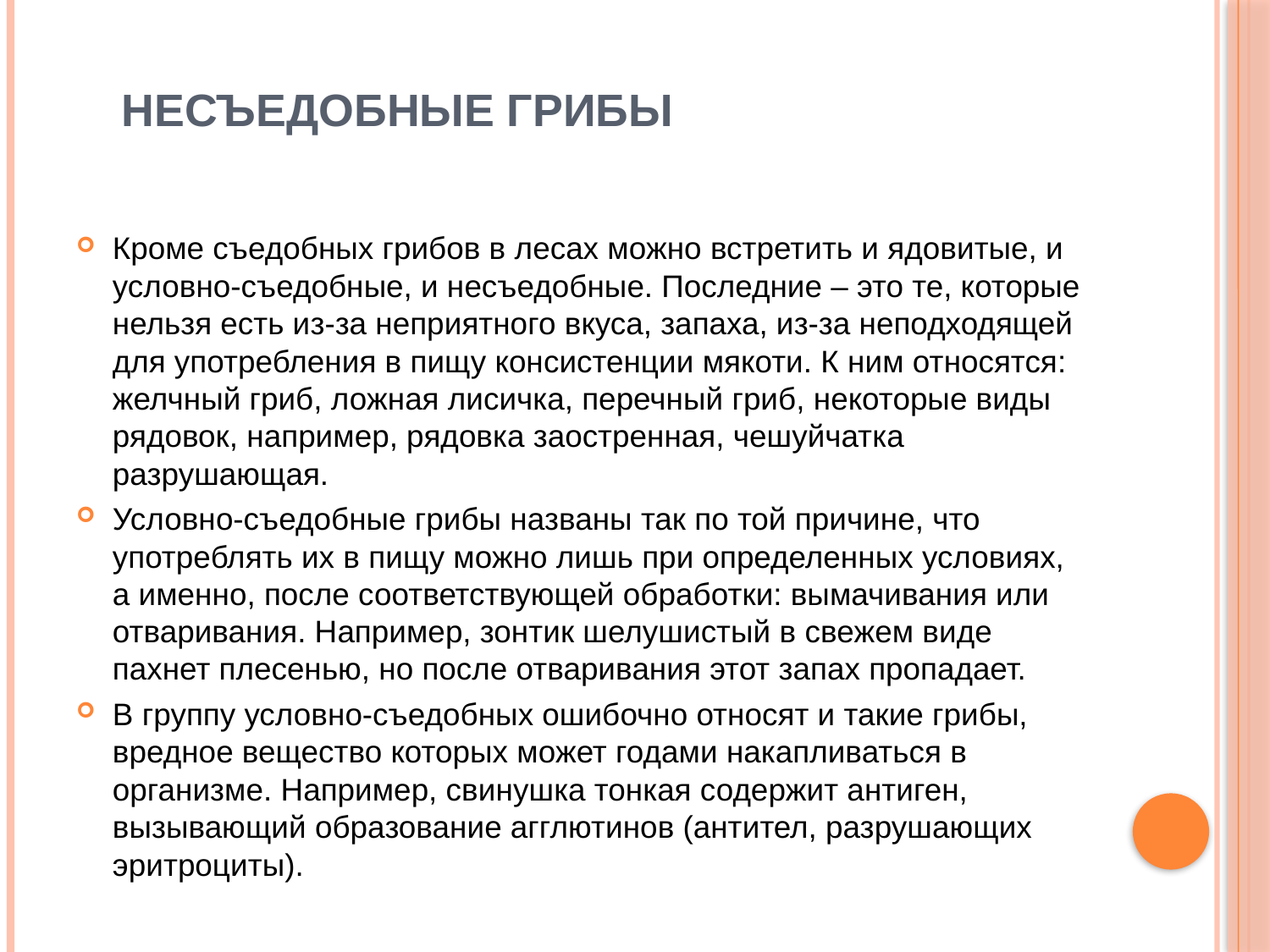

# Несъедобные грибы
Кроме съедобных грибов в лесах можно встретить и ядовитые, и условно-съедобные, и несъедобные. Последние – это те, которые нельзя есть из-за неприятного вкуса, запаха, из-за неподходящей для употребления в пищу консистенции мякоти. К ним относятся: желчный гриб, ложная лисичка, перечный гриб, некоторые виды рядовок, например, рядовка заостренная, чешуйчатка разрушающая.
Условно-съедобные грибы названы так по той причине, что употреблять их в пищу можно лишь при определенных условиях, а именно, после соответствующей обработки: вымачивания или отваривания. Например, зонтик шелушистый в свежем виде пахнет плесенью, но после отваривания этот запах пропадает.
В группу условно-съедобных ошибочно относят и такие грибы, вредное вещество которых может годами накапливаться в организме. Например, свинушка тонкая содержит антиген, вызывающий образование агглютинов (антител, разрушающих эритроциты).